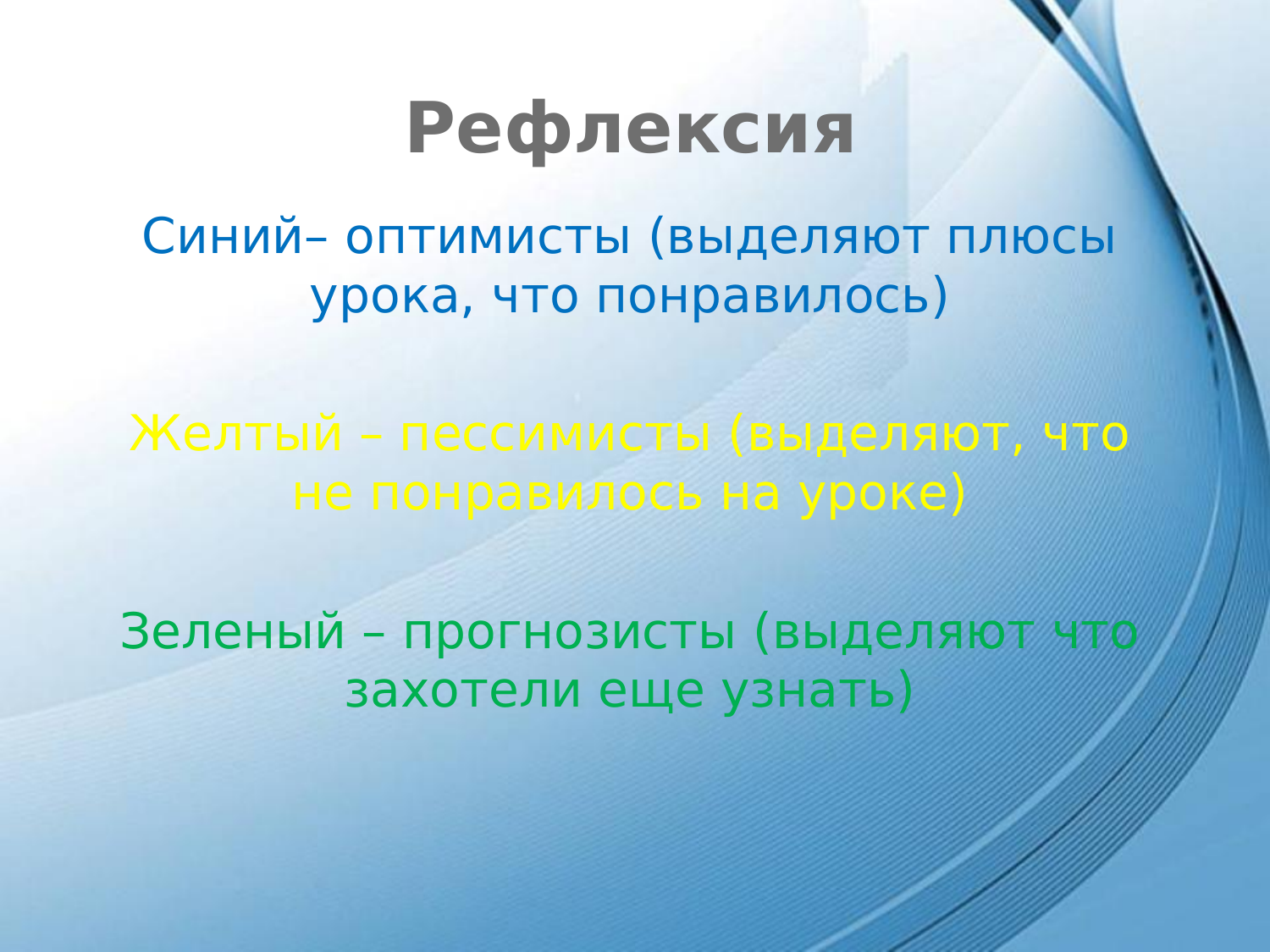

# Рефлексия
Синий– оптимисты (выделяют плюсы урока, что понравилось)

Желтый – пессимисты (выделяют, что не понравилось на уроке)

Зеленый – прогнозисты (выделяют что захотели еще узнать)